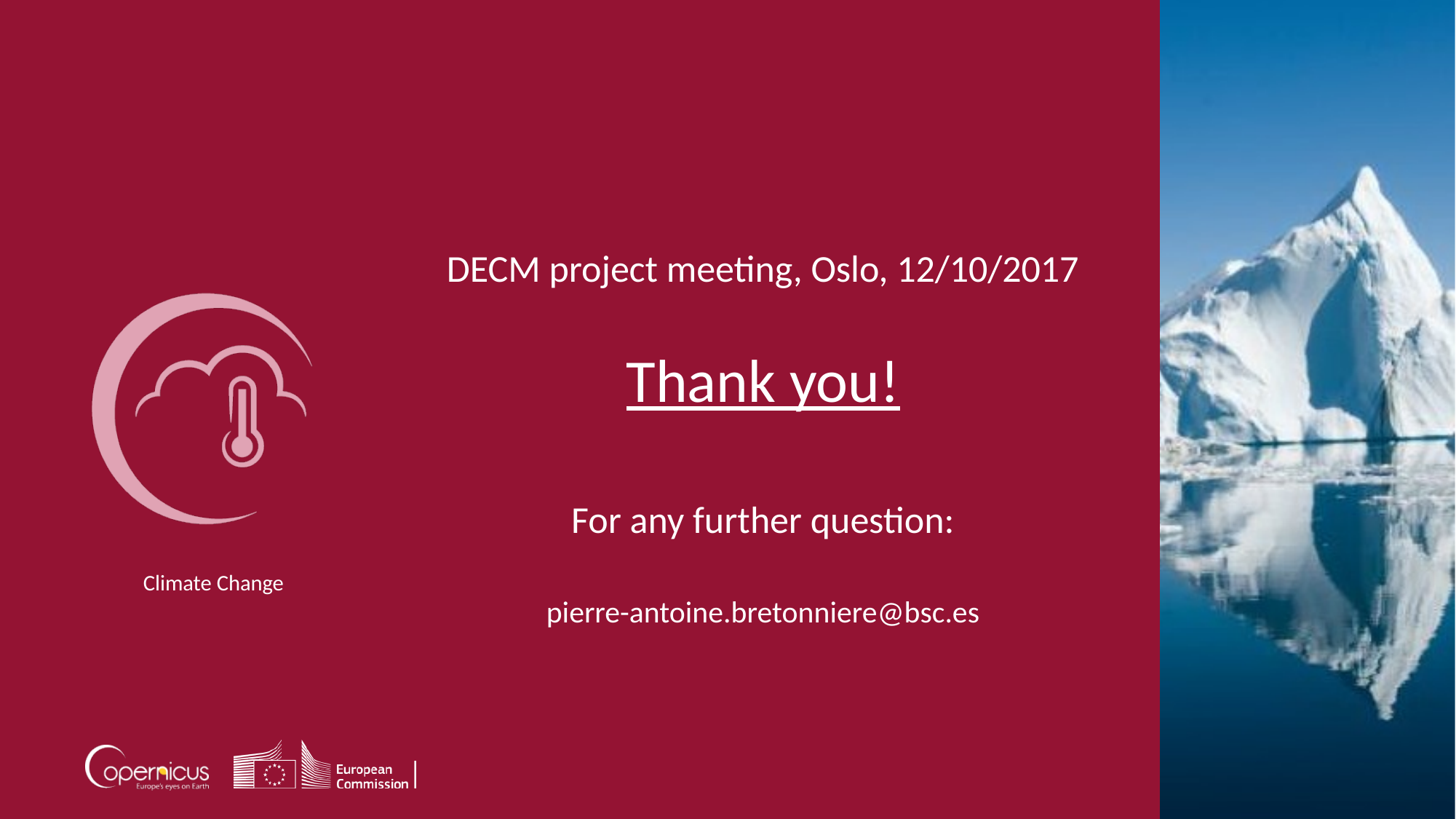

DECM project meeting, Oslo, 12/10/2017

Thank you!

For any further question:

pierre-antoine.bretonniere@bsc.es